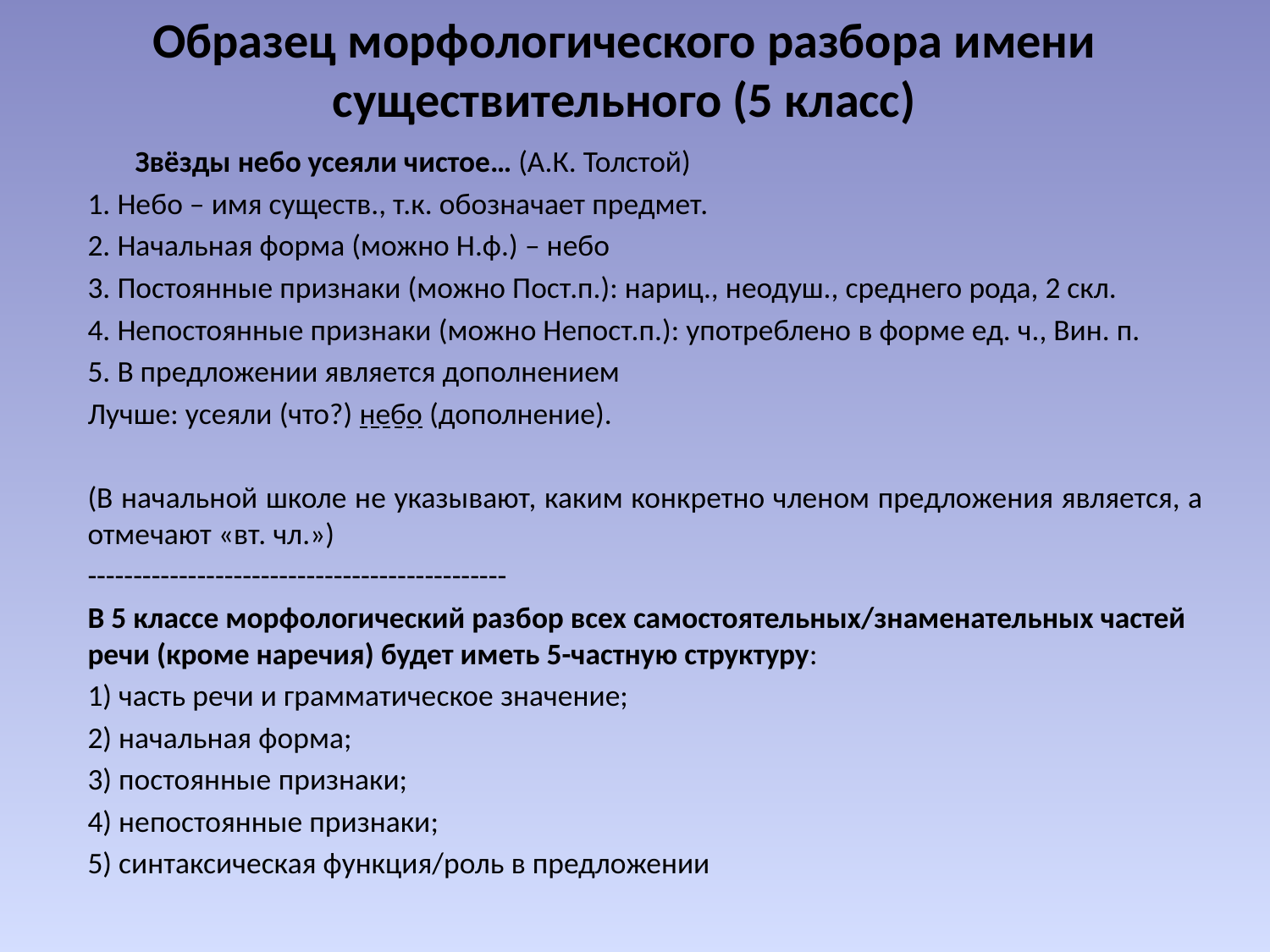

# Образец морфологического разбора имени существительного (5 класс)
       Звёзды небо усеяли чистое… (А.К. Толстой)
1. Небо – имя существ., т.к. обозначает предмет.
2. Начальная форма (можно Н.ф.) – небо
3. Постоянные признаки (можно Пост.п.): нариц., неодуш., среднего рода, 2 скл.
4. Непостоянные признаки (можно Непост.п.): употреблено в форме ед. ч., Вин. п.
5. В предложении является дополнением
Лучше: усеяли (что?) небо (дополнение).

(В начальной школе не указывают, каким конкретно членом предложения является, а отмечают «вт. чл.»)
----------------------------------------------
В 5 классе морфологический разбор всех самостоятельных/знаменательных частей речи (кроме наречия) будет иметь 5-частную структуру:
1) часть речи и грамматическое значение;
2) начальная форма;
3) постоянные признаки;
4) непостоянные признаки;
5) синтаксическая функция/роль в предложении